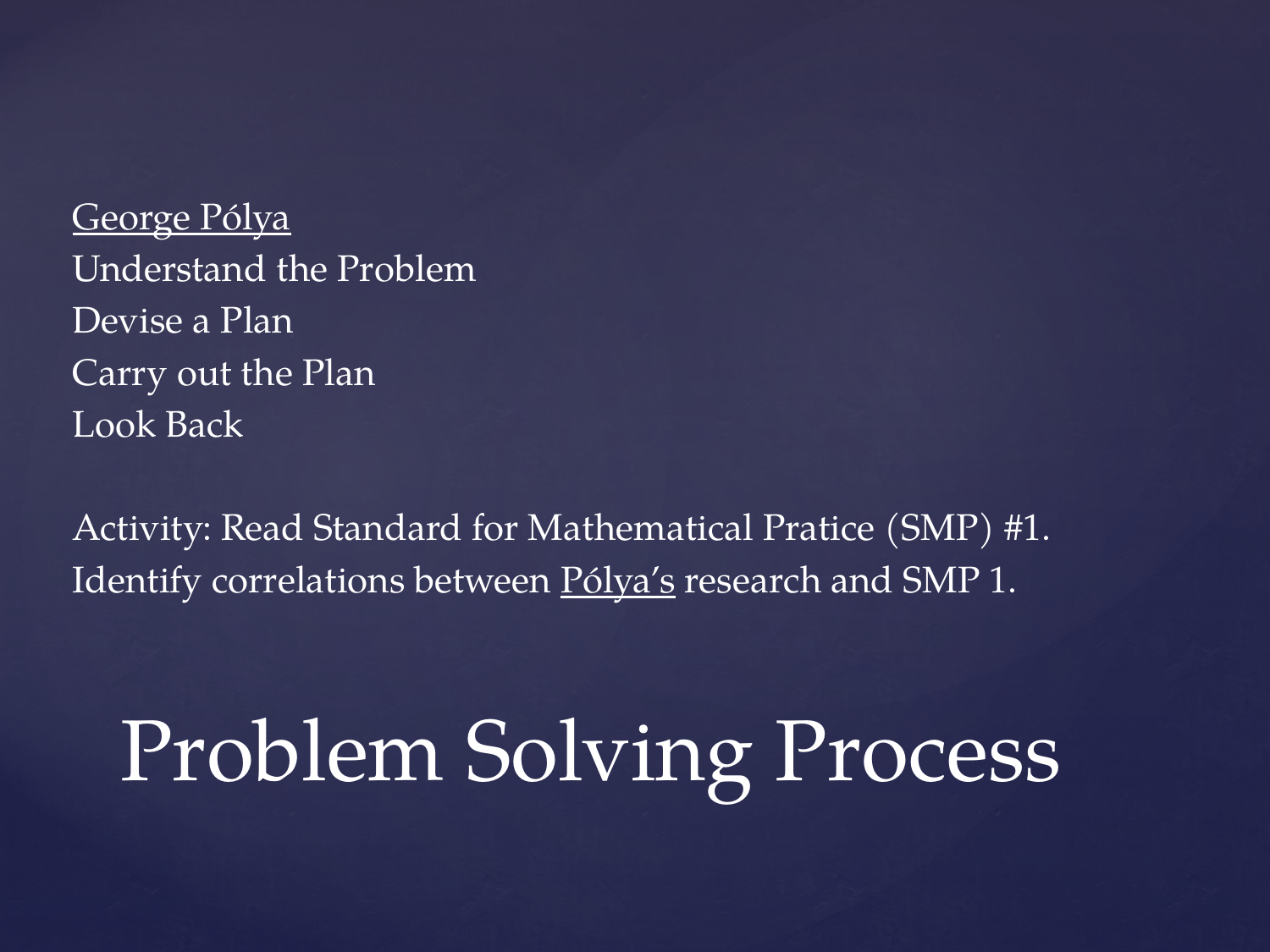

George Pólya
Understand the Problem
Devise a Plan
Carry out the Plan
Look Back

Activity: Read Standard for Mathematical Pratice (SMP) #1.
Identify correlations between Pólya’s research and SMP 1.
# Problem Solving Process